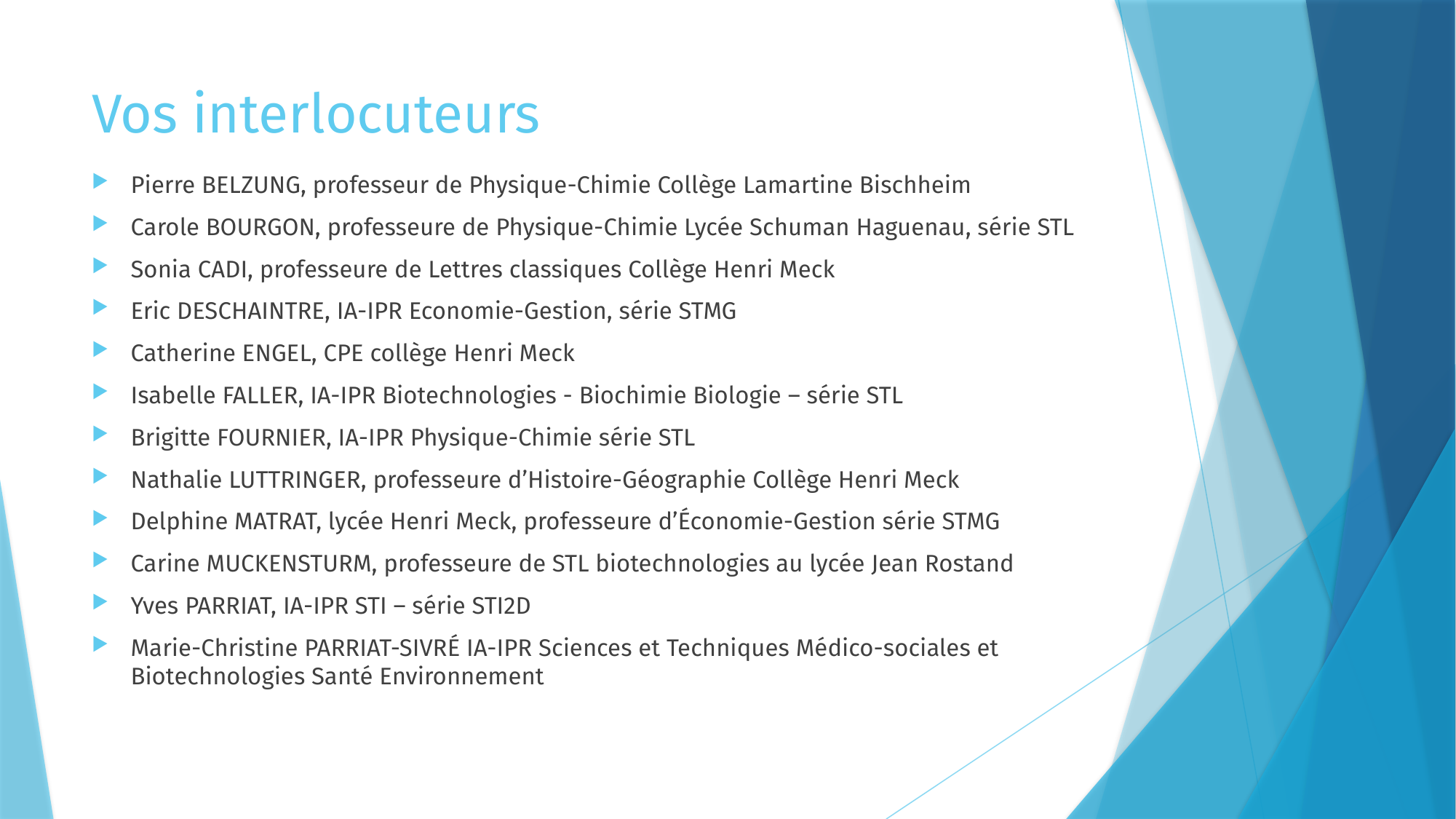

# Vos interlocuteurs
Pierre BELZUNG, professeur de Physique-Chimie Collège Lamartine Bischheim
Carole BOURGON, professeure de Physique-Chimie Lycée Schuman Haguenau, série STL
Sonia CADI, professeure de Lettres classiques Collège Henri Meck
Eric DESCHAINTRE, IA-IPR Economie-Gestion, série STMG
Catherine ENGEL, CPE collège Henri Meck
Isabelle FALLER, IA-IPR Biotechnologies - Biochimie Biologie – série STL
Brigitte FOURNIER, IA-IPR Physique-Chimie série STL
Nathalie LUTTRINGER, professeure d’Histoire-Géographie Collège Henri Meck
Delphine MATRAT, lycée Henri Meck, professeure d’Économie-Gestion série STMG
Carine MUCKENSTURM, professeure de STL biotechnologies au lycée Jean Rostand
Yves PARRIAT, IA-IPR STI – série STI2D
Marie-Christine PARRIAT-SIVRÉ IA-IPR Sciences et Techniques Médico-sociales et Biotechnologies Santé Environnement